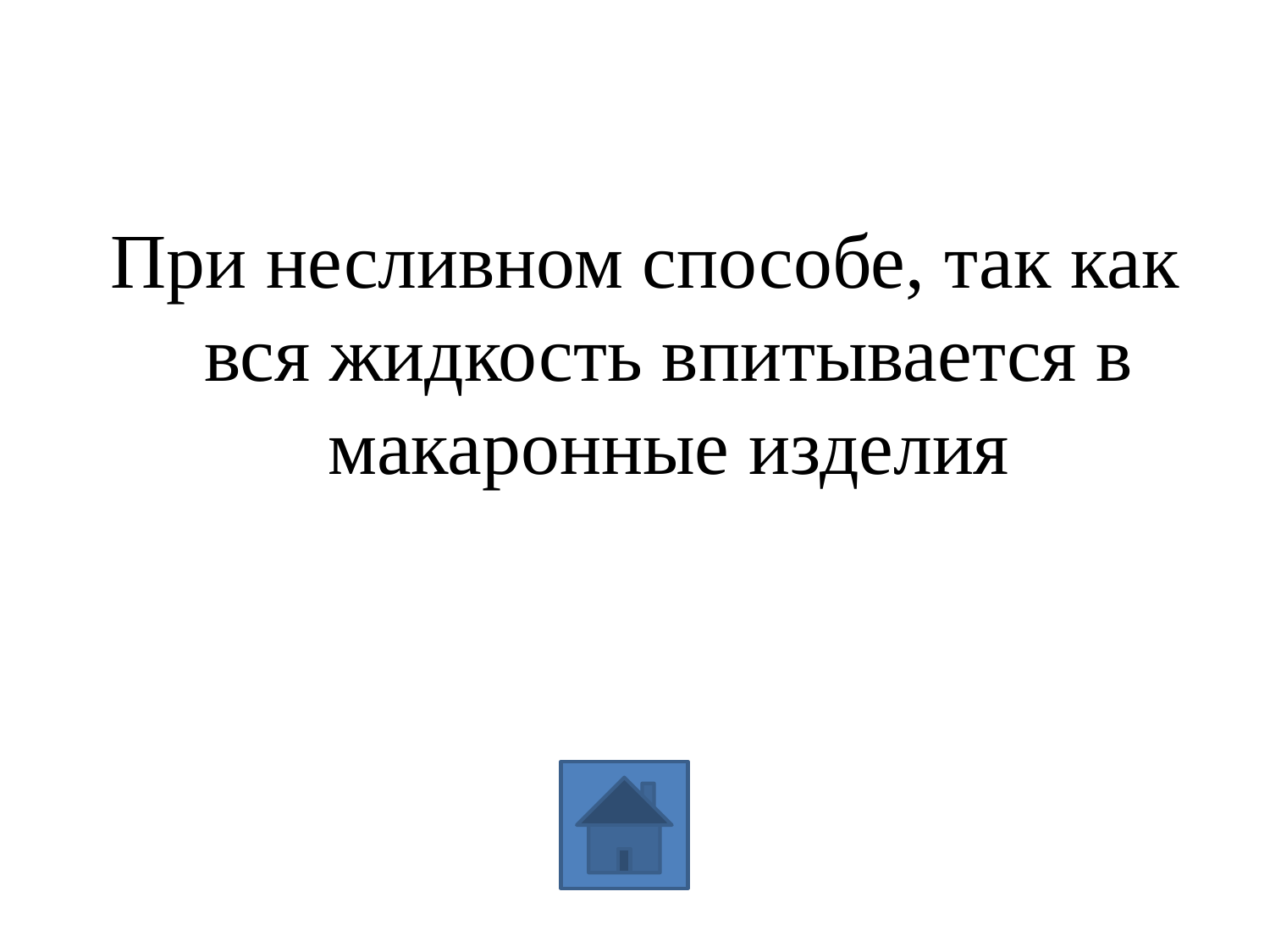

При несливном способе, так как вся жидкость впитывается в макаронные изделия